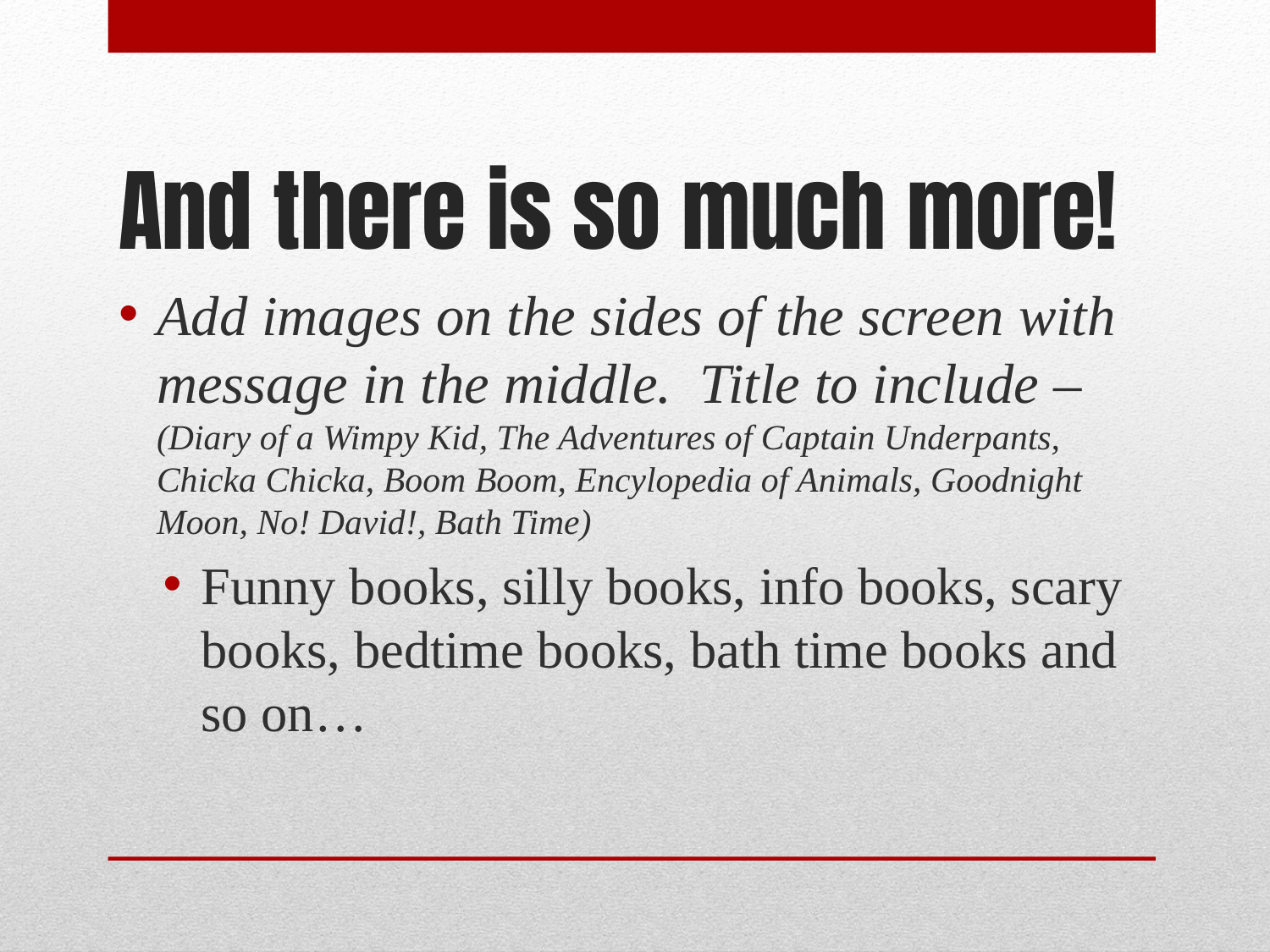

# And there is so much more!
Add images on the sides of the screen with message in the middle.  Title to include –(Diary of a Wimpy Kid, The Adventures of Captain Underpants, Chicka Chicka, Boom Boom, Encylopedia of Animals, Goodnight Moon, No! David!, Bath Time)
Funny books, silly books, info books, scary books, bedtime books, bath time books and so on…